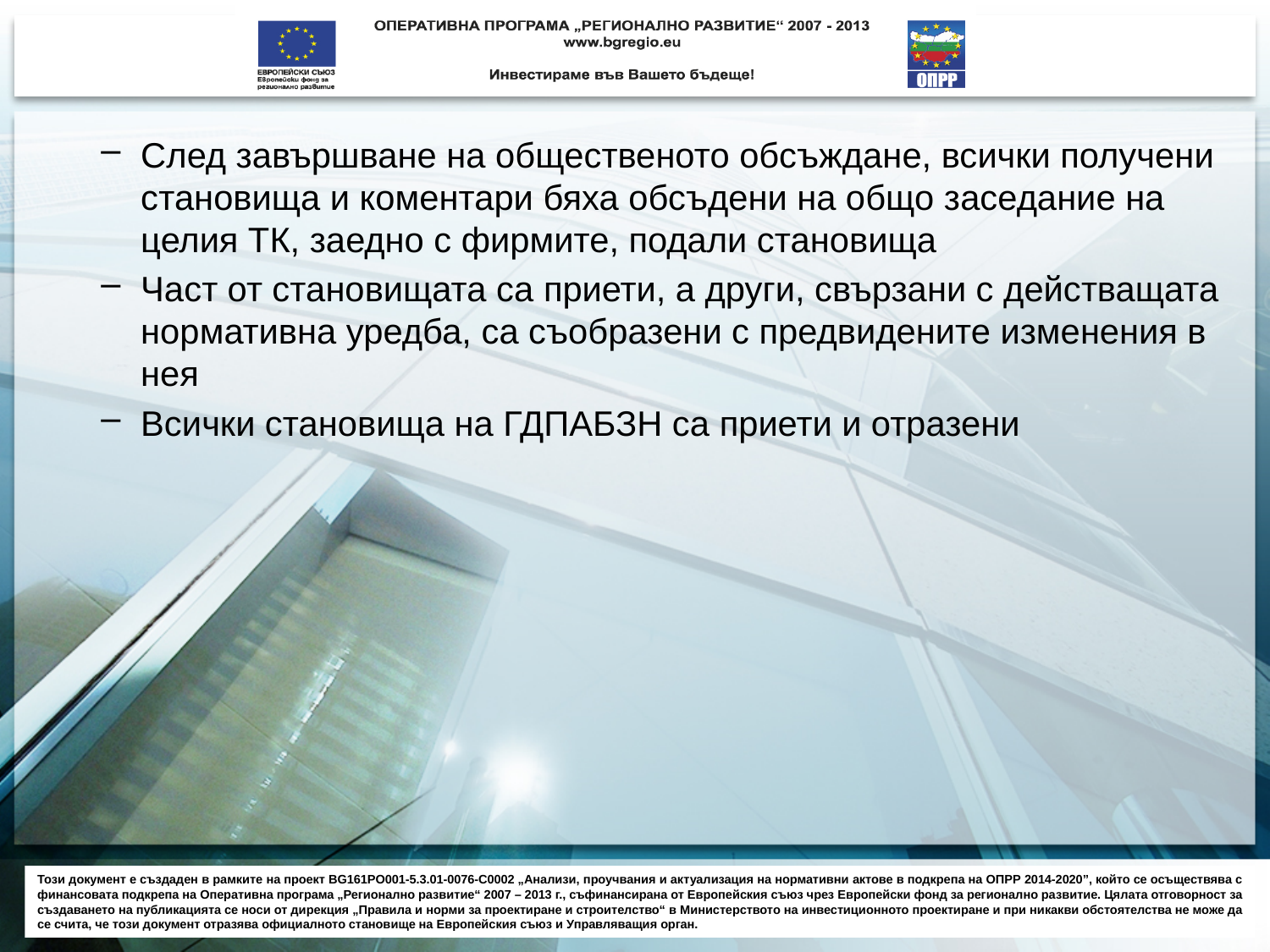

След завършване на общественото обсъждане, всички получени становища и коментари бяха обсъдени на общо заседание на целия ТК, заедно с фирмите, подали становища
Част от становищата са приети, а други, свързани с действащата нормативна уредба, са съобразени с предвидените изменения в нея
Всички становища на ГДПАБЗН са приети и отразени